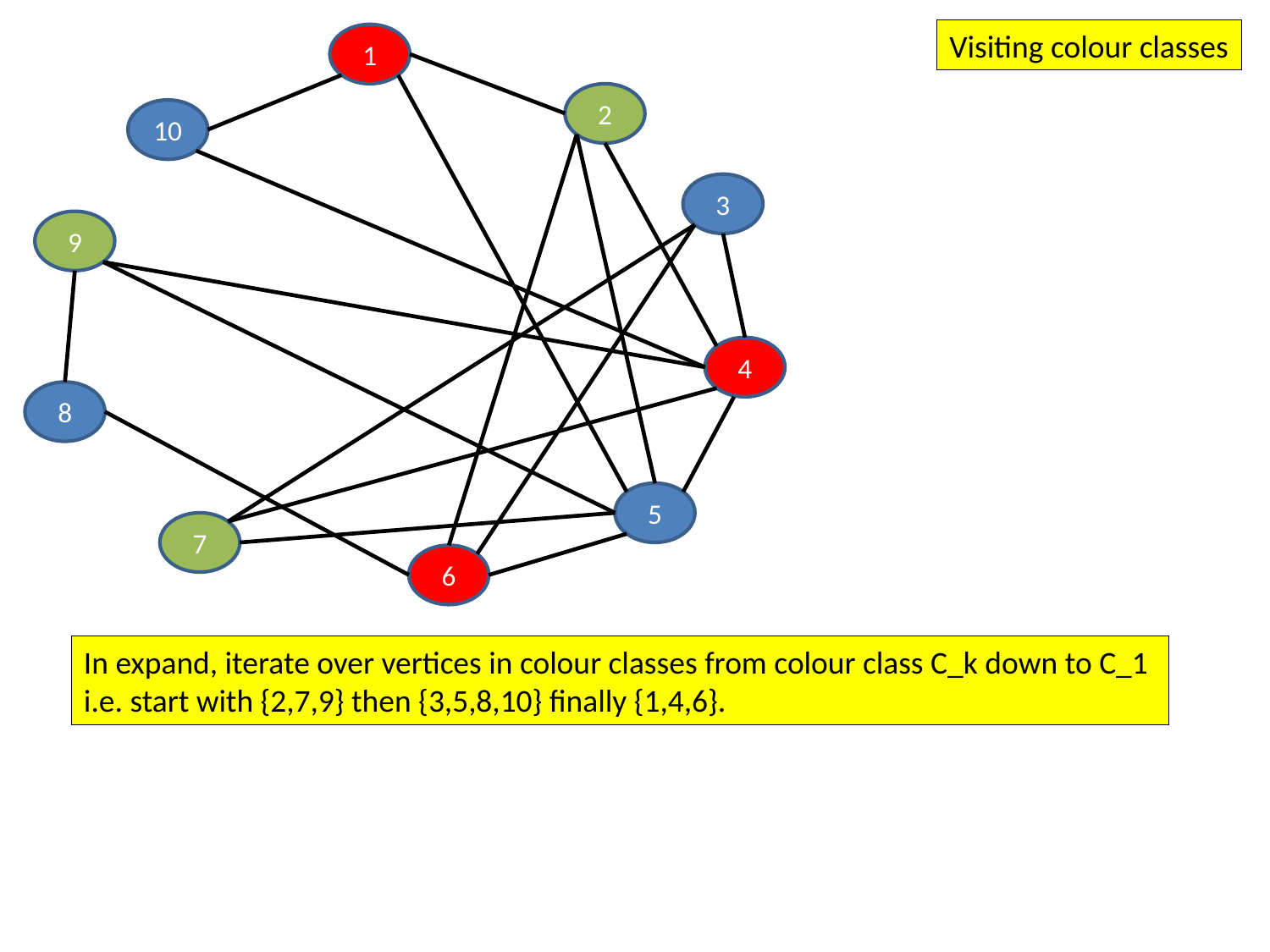

Visiting colour classes
1
2
10
3
9
4
8
5
7
6
In expand, iterate over vertices in colour classes from colour class C_k down to C_1
i.e. start with {2,7,9} then {3,5,8,10} finally {1,4,6}.